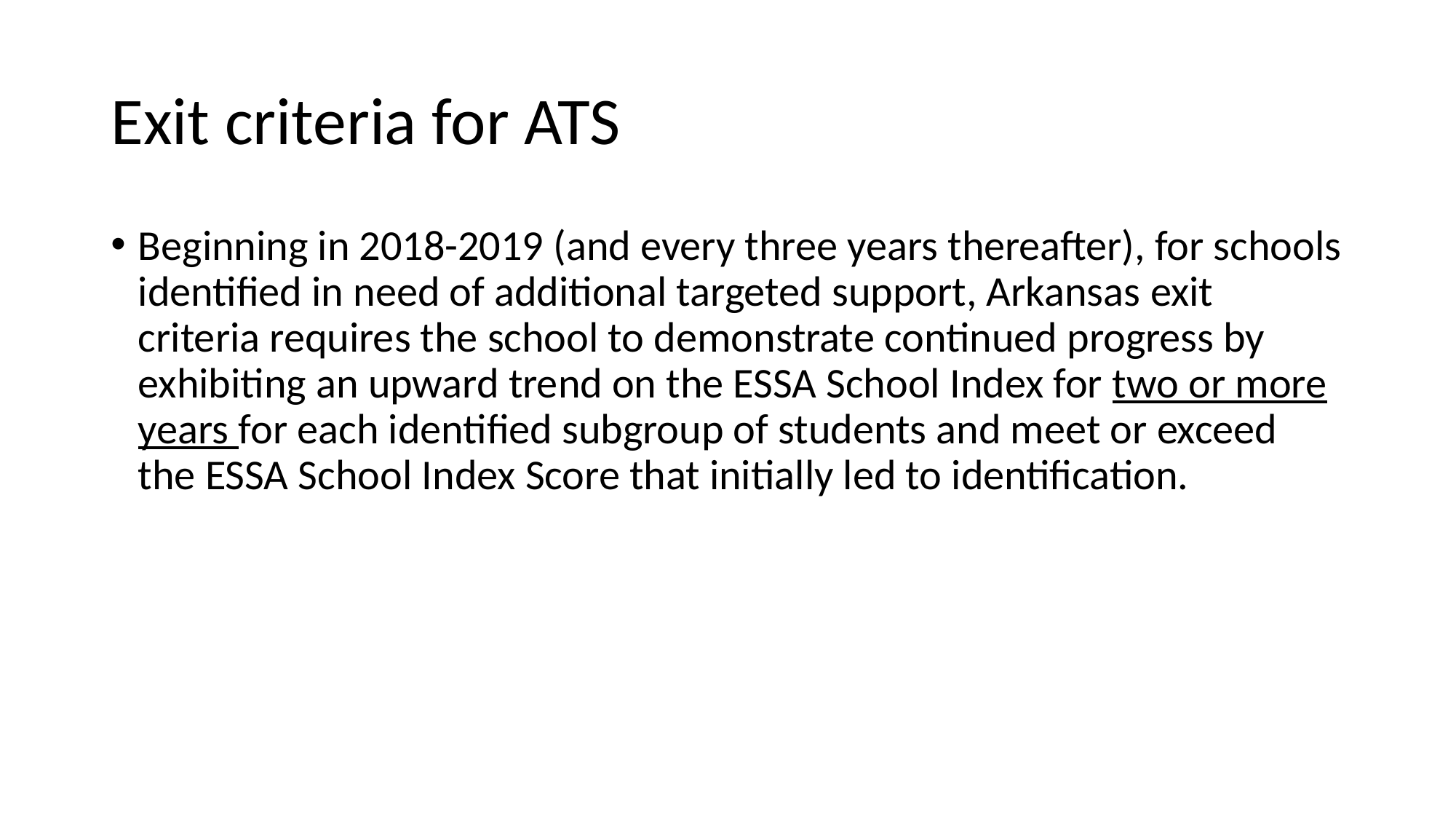

# Exit criteria for ATS
Beginning in 2018-2019 (and every three years thereafter), for schools identified in need of additional targeted support, Arkansas exit criteria requires the school to demonstrate continued progress by exhibiting an upward trend on the ESSA School Index for two or more years for each identified subgroup of students and meet or exceed the ESSA School Index Score that initially led to identification.